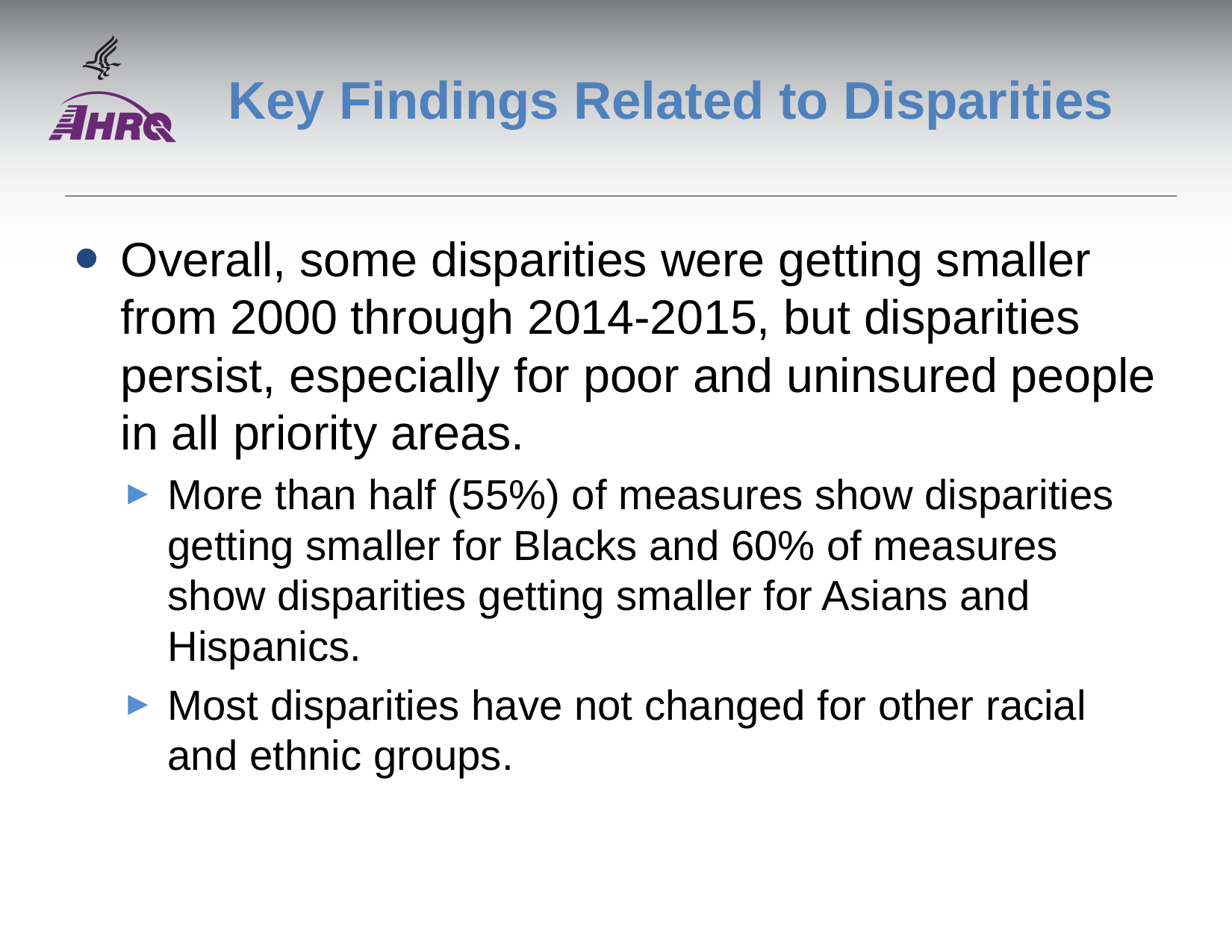

# Key Findings Related to Disparities
Overall, some disparities were getting smaller from 2000 through 2014-2015, but disparities persist, especially for poor and uninsured people in all priority areas.
More than half (55%) of measures show disparities getting smaller for Blacks and 60% of measures show disparities getting smaller for Asians and Hispanics.
Most disparities have not changed for other racial and ethnic groups.